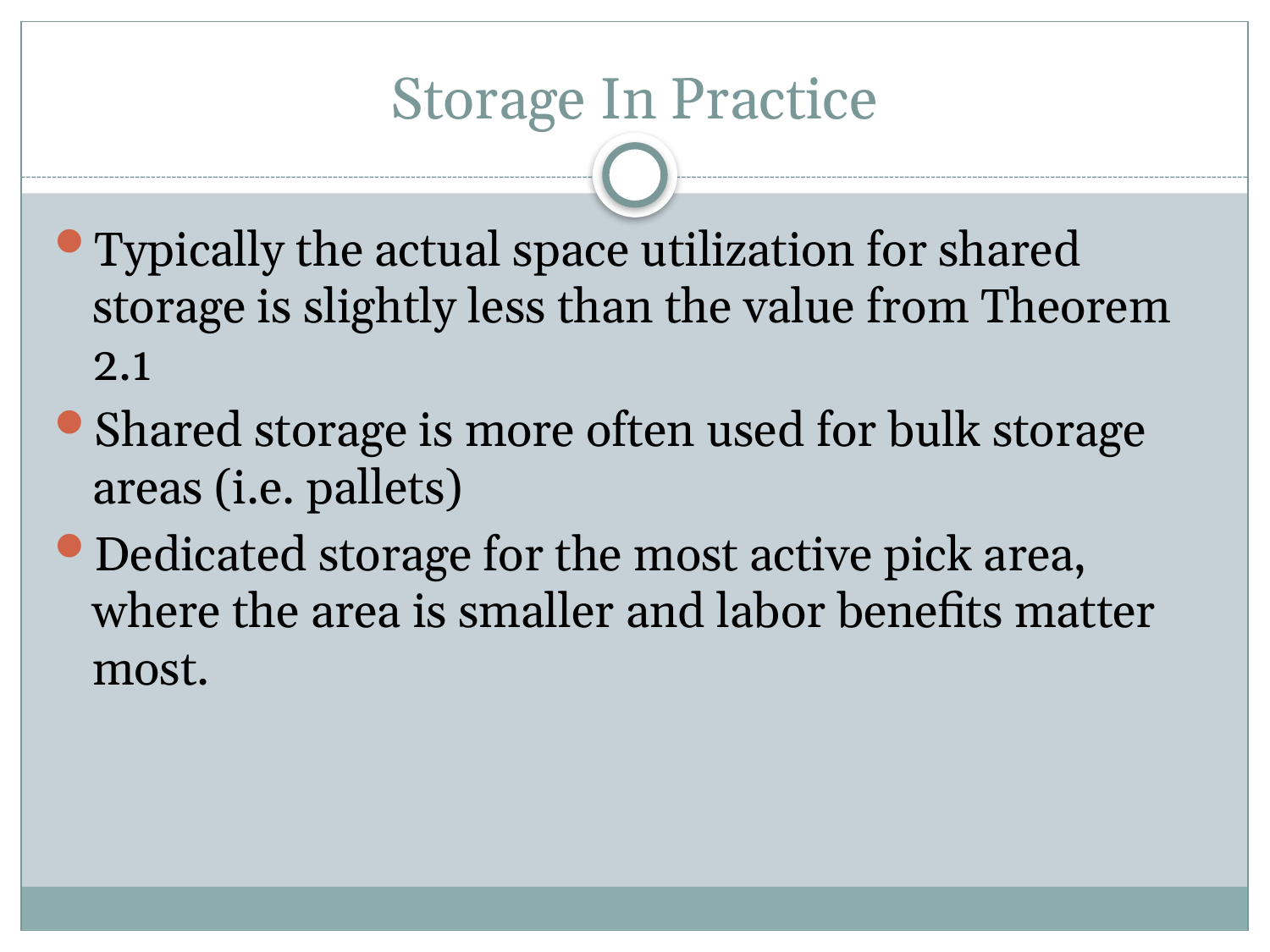

# Storage In Practice
Typically the actual space utilization for shared storage is slightly less than the value from Theorem 2.1
Shared storage is more often used for bulk storage areas (i.e. pallets)
Dedicated storage for the most active pick area, where the area is smaller and labor benefits matter most.